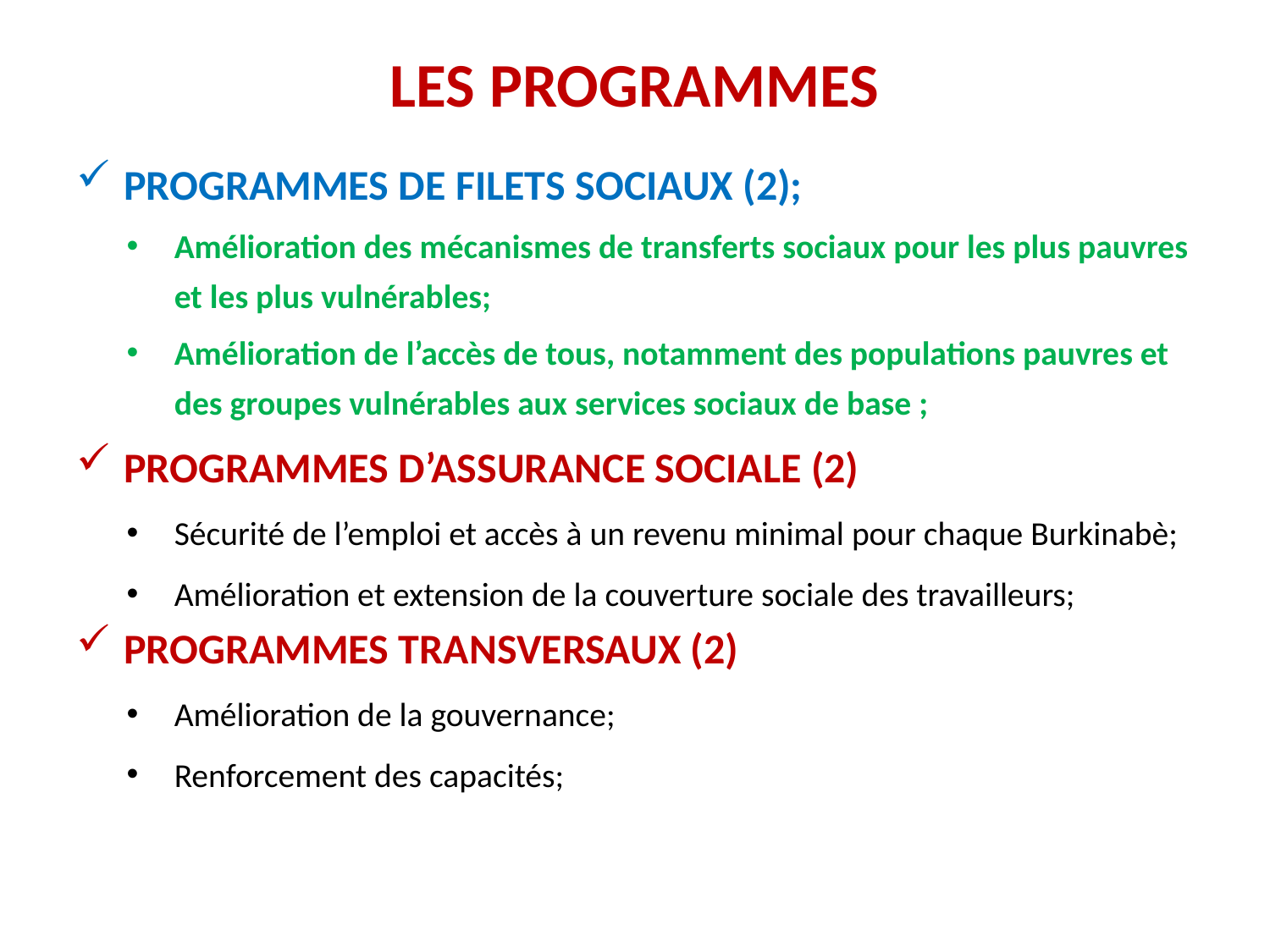

# LES PROGRAMMES
Programmes de filets sociaux (2);
Amélioration des mécanismes de transferts sociaux pour les plus pauvres et les plus vulnérables;
Amélioration de l’accès de tous, notamment des populations pauvres et des groupes vulnérables aux services sociaux de base ;
Programmes d’assurance sociale (2)
Sécurité de l’emploi et accès à un revenu minimal pour chaque Burkinabè;
Amélioration et extension de la couverture sociale des travailleurs;
Programmes transversaux (2)
Amélioration de la gouvernance;
Renforcement des capacités;